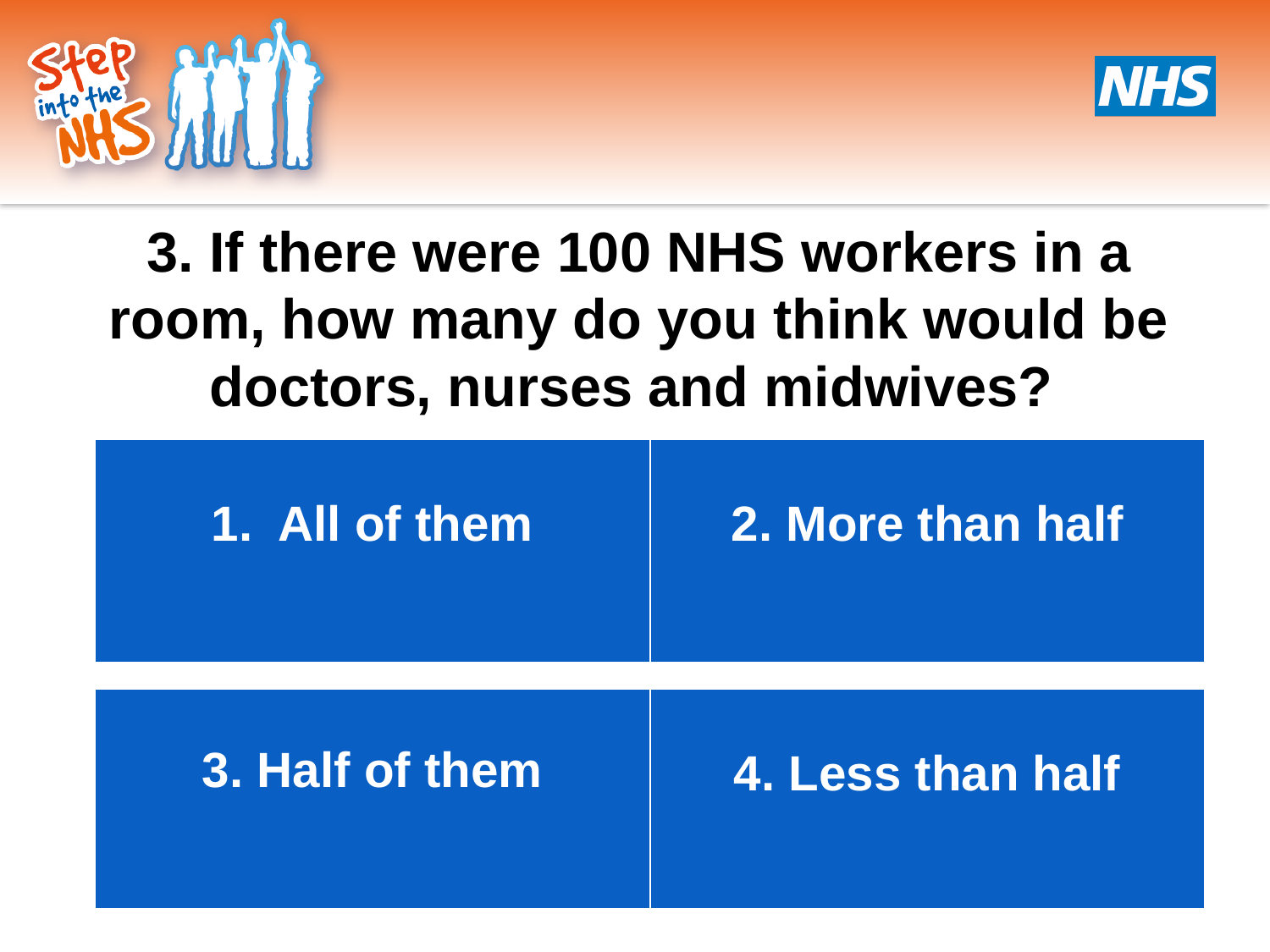

3. If there were 100 NHS workers in a room, how many do you think would be doctors, nurses and midwives?
| 1. All of them | 2. More than half |
| --- | --- |
| 3. Half of them | 4. Less than half |
| --- | --- |